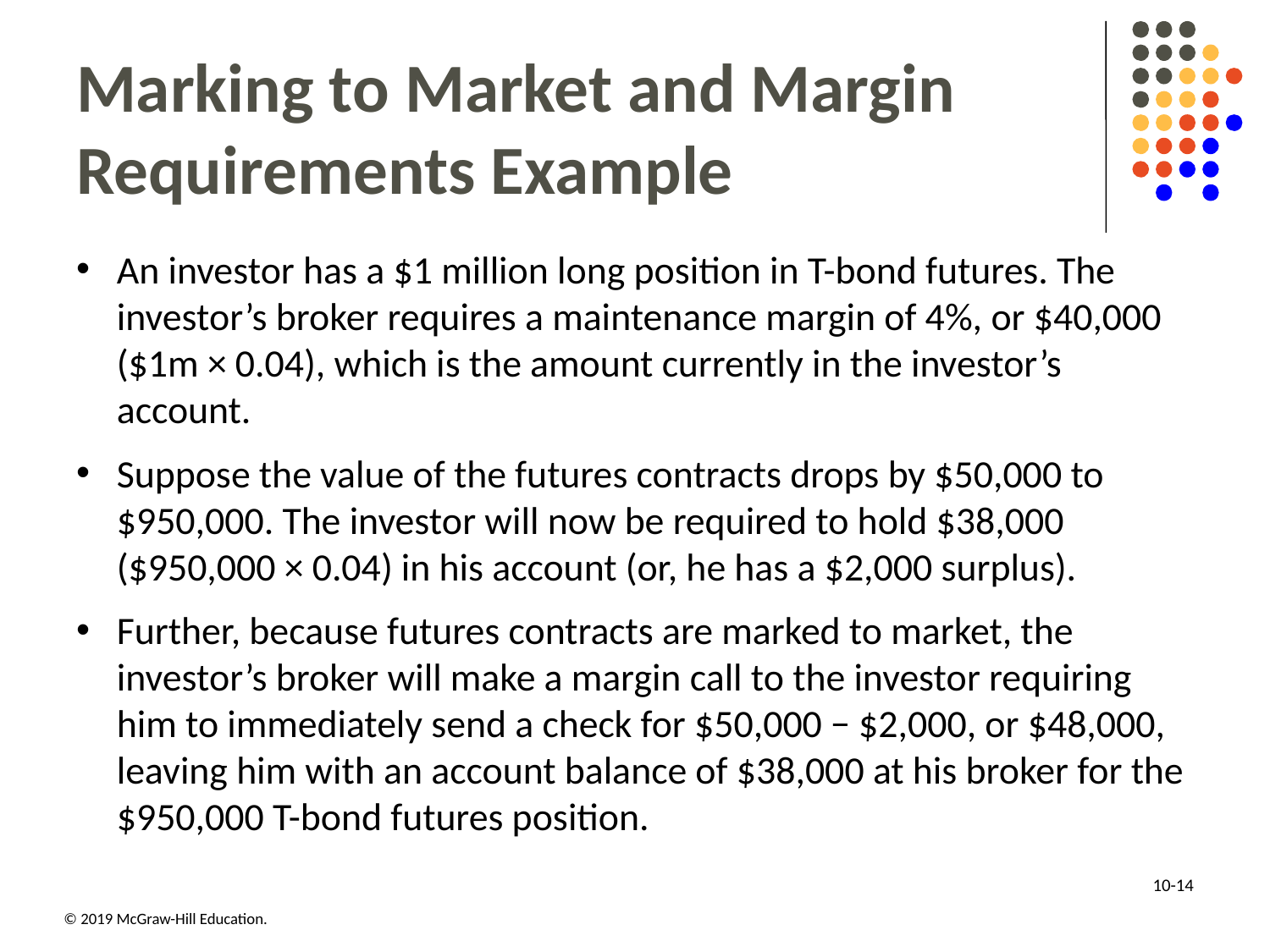

# Marking to Market and Margin Requirements Example
An investor has a $1 million long position in T-bond futures. The investor’s broker requires a maintenance margin of 4%, or $40,000 ($1m × 0.04), which is the amount currently in the investor’s account.
Suppose the value of the futures contracts drops by $50,000 to $950,000. The investor will now be required to hold $38,000 ($950,000 × 0.04) in his account (or, he has a $2,000 surplus).
Further, because futures contracts are marked to market, the investor’s broker will make a margin call to the investor requiring him to immediately send a check for $50,000 − $2,000, or $48,000, leaving him with an account balance of $38,000 at his broker for the $950,000 T-bond futures position.
10-14